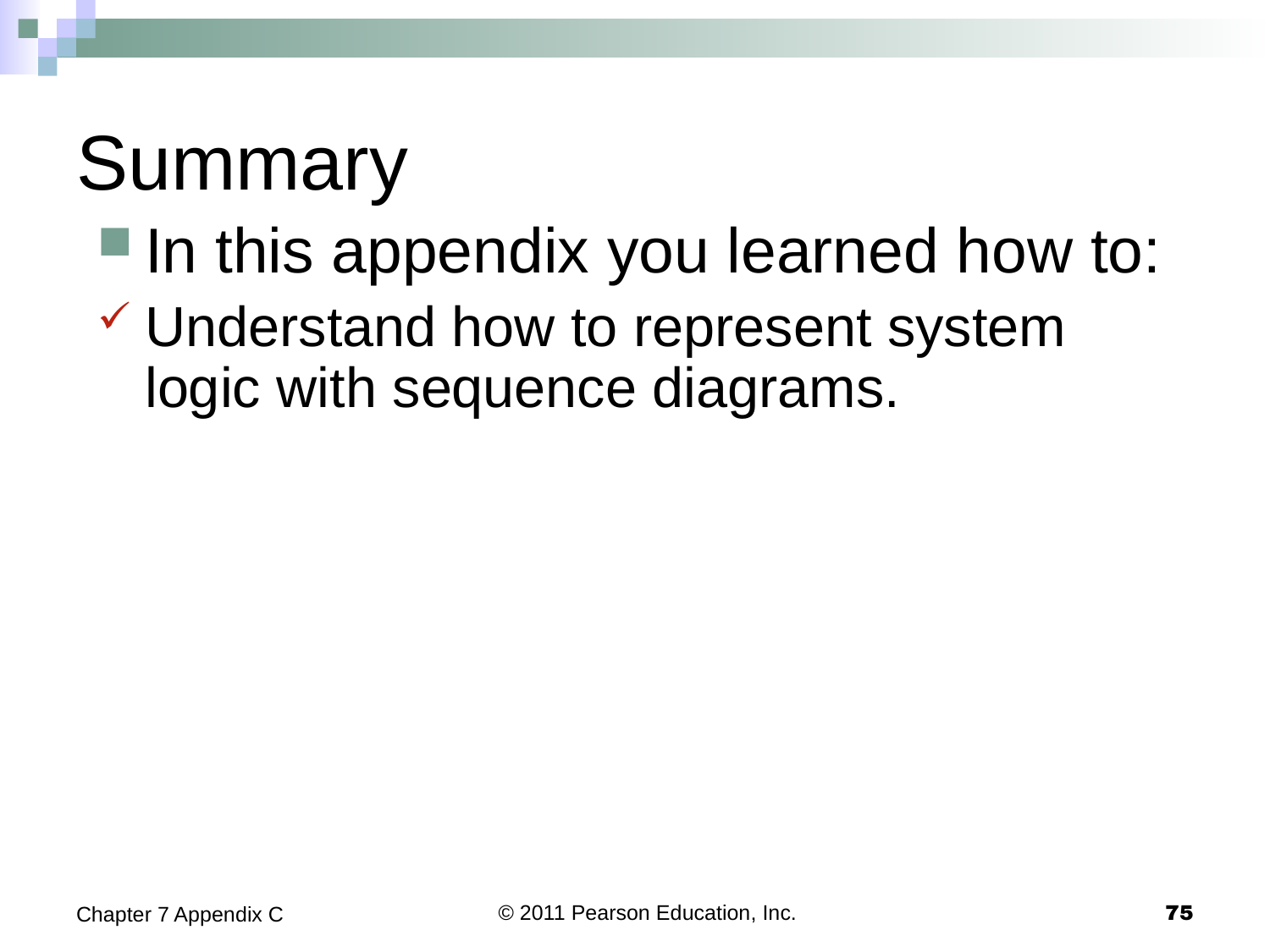

# Summary
In this appendix you learned how to:
Understand how to represent system logic with sequence diagrams.

Chapter 7 Appendix C
© 2011 Pearson Education, Inc.
75